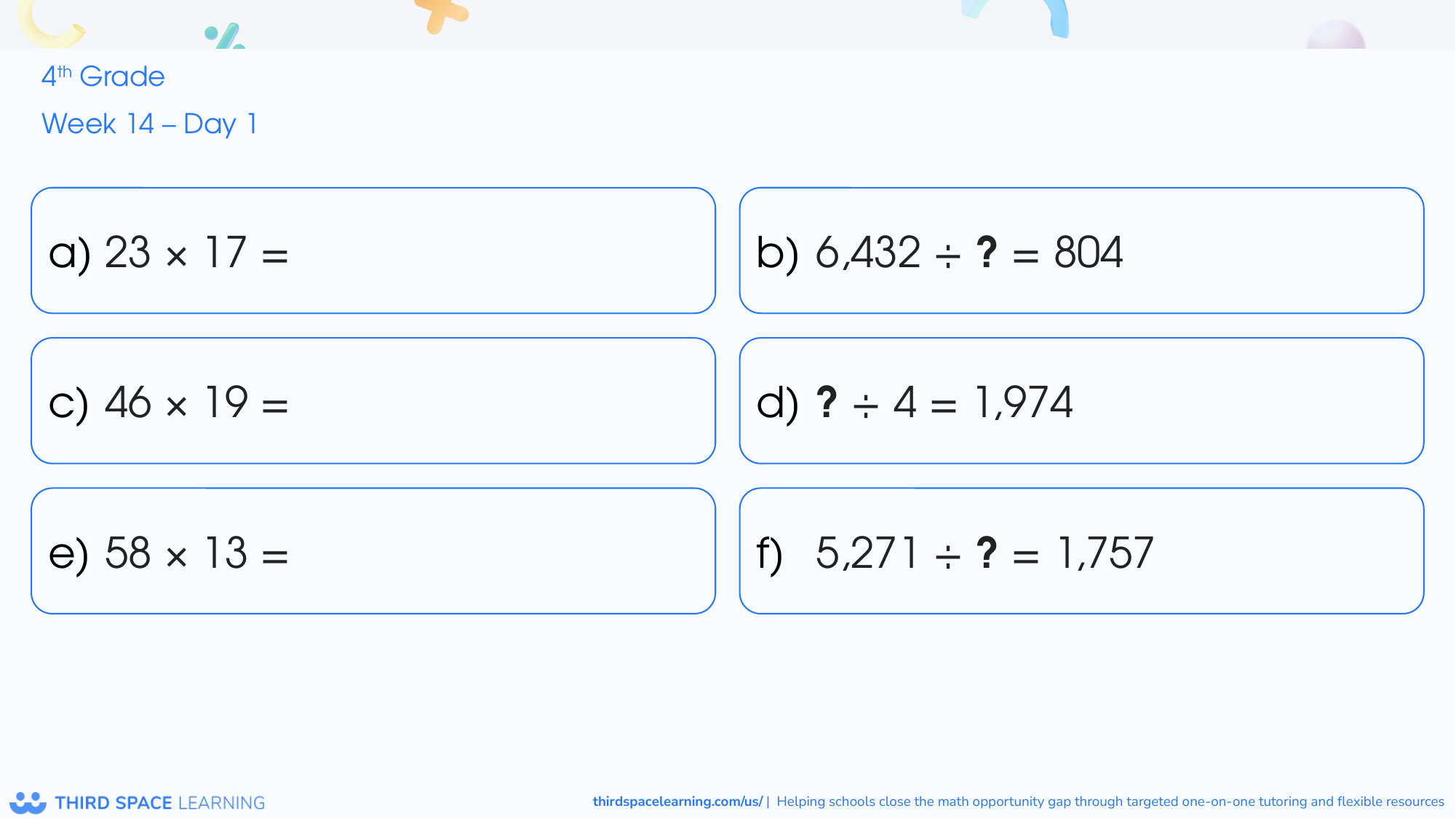

4th Grade
Week 14 – Day 1
23 × 17 =
6,432 ÷ ? = 804
46 × 19 =
? ÷ 4 = 1,974
58 × 13 =
5,271 ÷ ? = 1,757